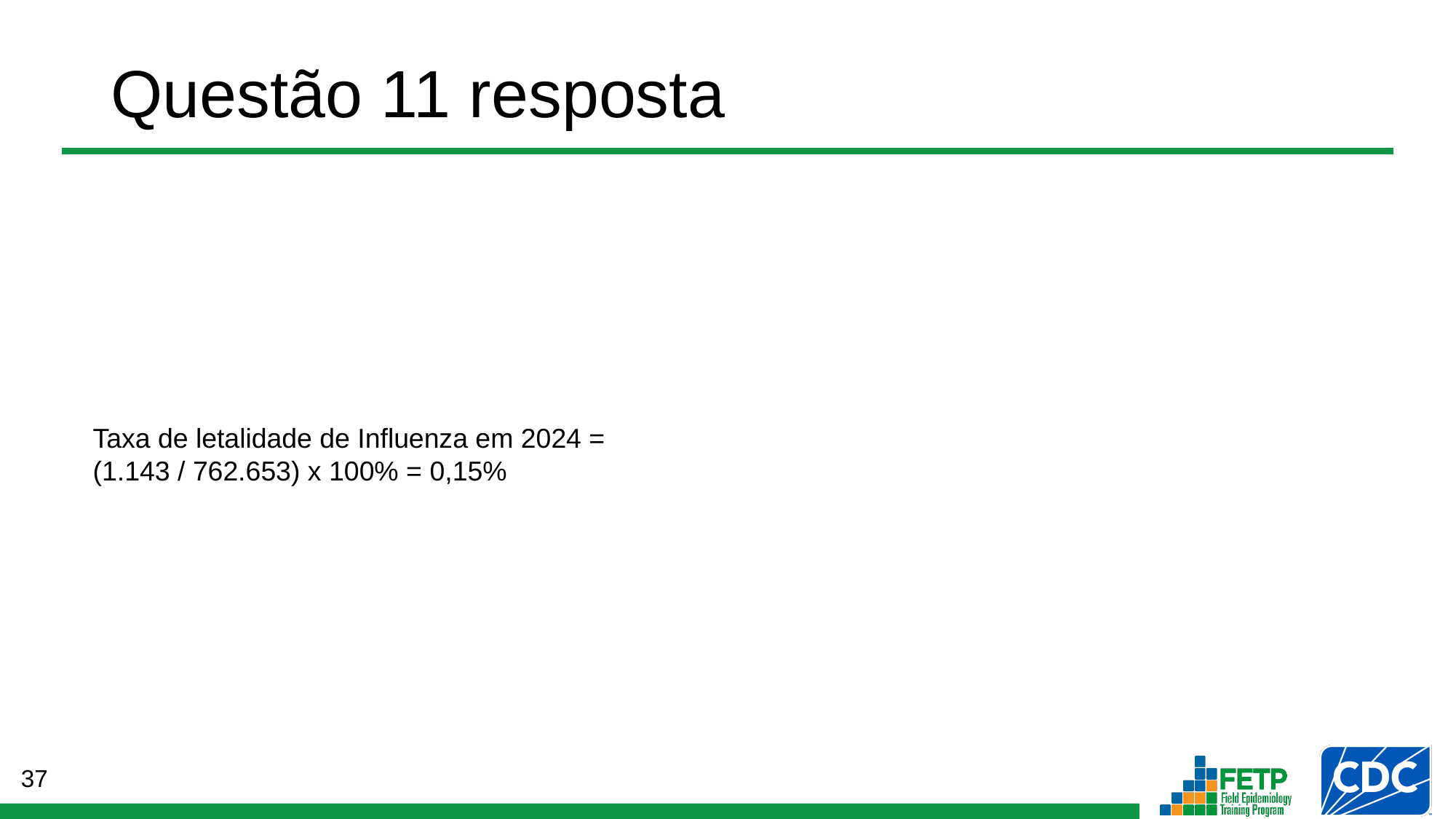

# Questão 11 resposta
Taxa de letalidade de Influenza em 2024 =
(1.143 / 762.653) x 100% = 0,15%